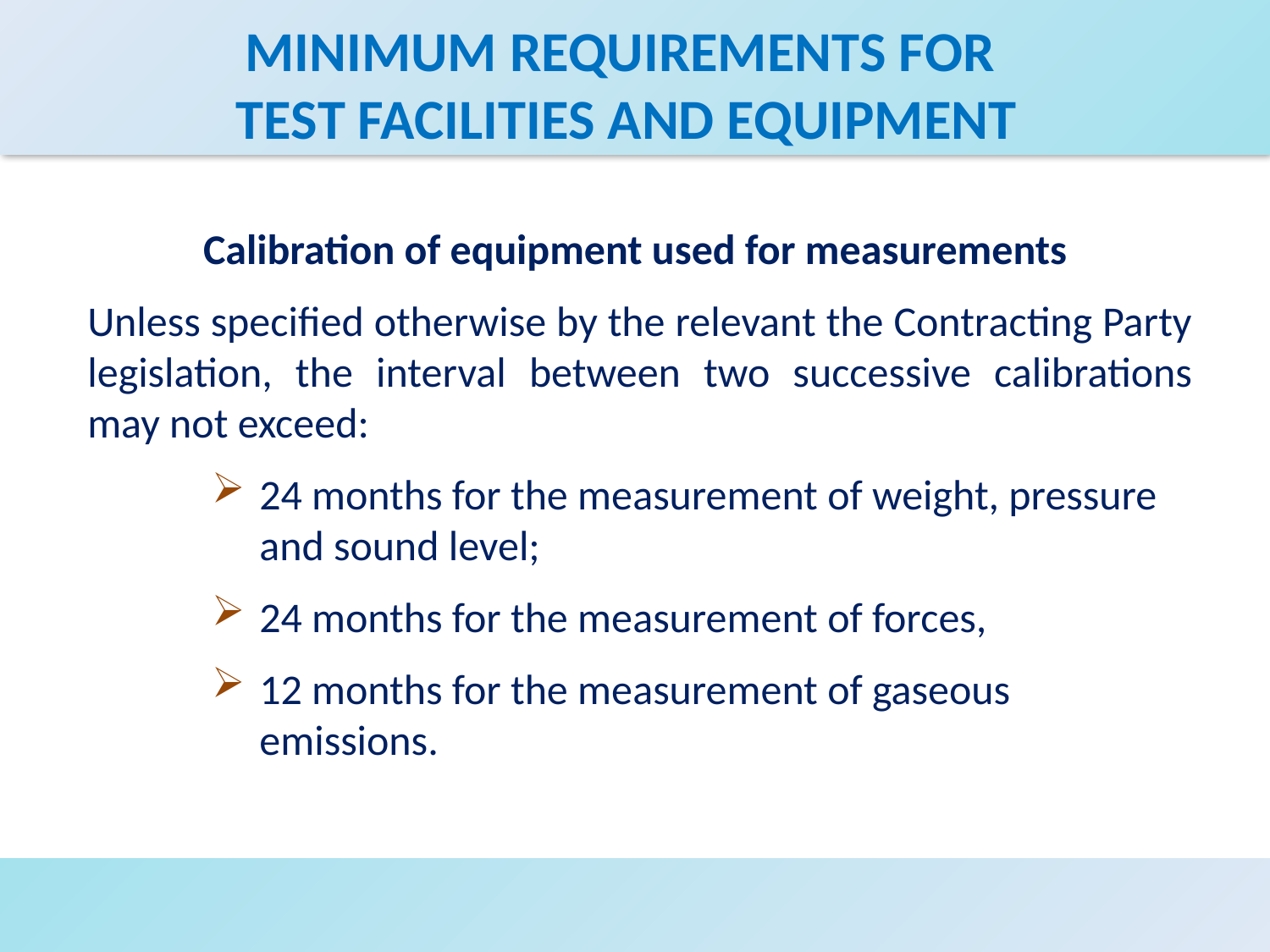

# MINIMUM REQUIREMENTS FOR TEST FACILITIES AND EQUIPMENT
Calibration of equipment used for measurements
Unless specified otherwise by the relevant the Contracting Party legislation, the interval between two successive calibrations may not exceed:
24 months for the measurement of weight, pressure and sound level;
24 months for the measurement of forces,
12 months for the measurement of gaseous emissions.

11